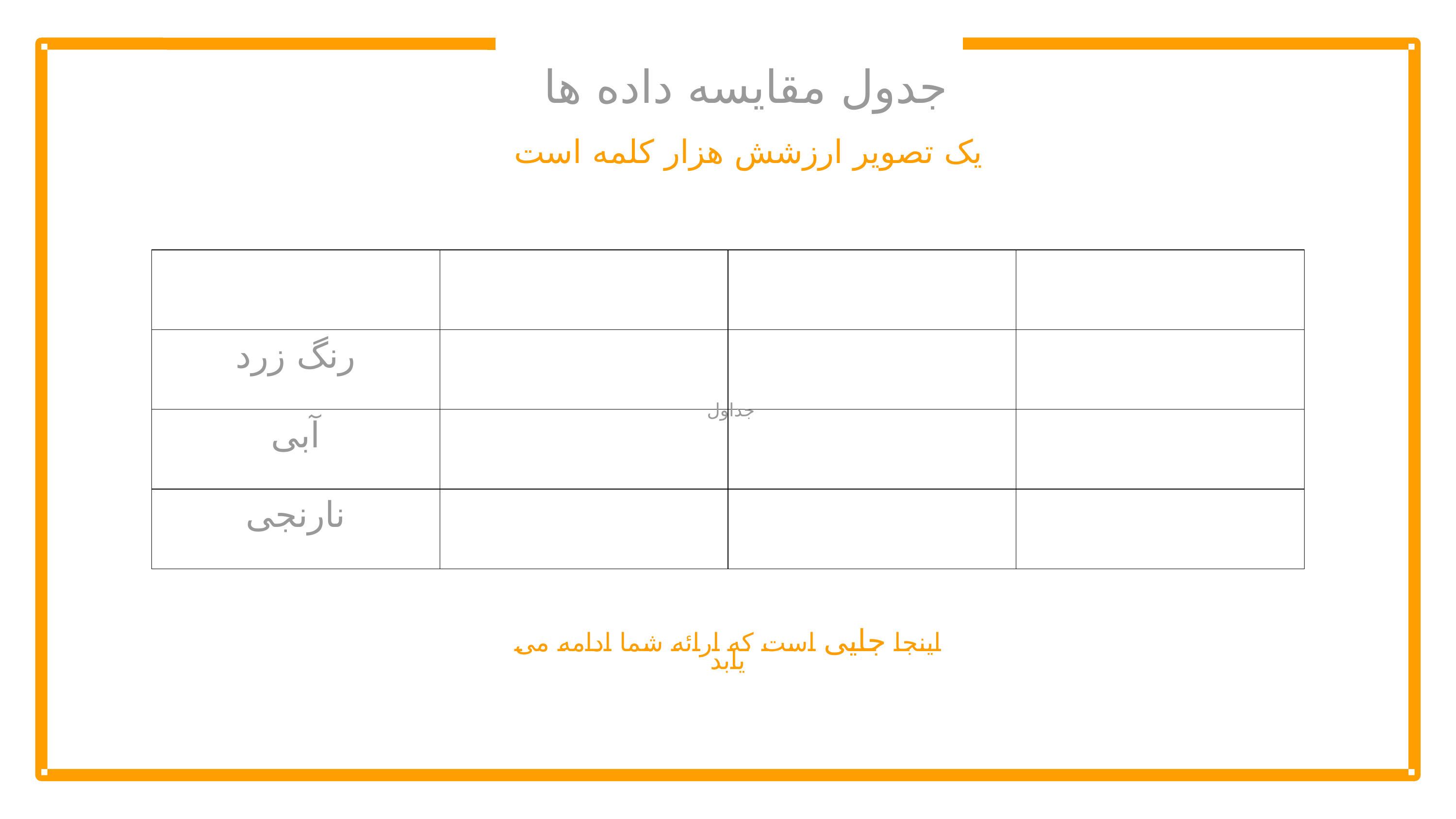

جدول مقایسه داده ها
یک تصویر ارزشش هزار کلمه است
|  | A | B | C |
| --- | --- | --- | --- |
| رنگ زرد | 10 | 20 | 10 |
| آبی | 30 | 15 | 10 |
| نارنجی | 30 | 24 | 16 |
جداول
اینجا جایی است که ارائه شما ادامه می یابد